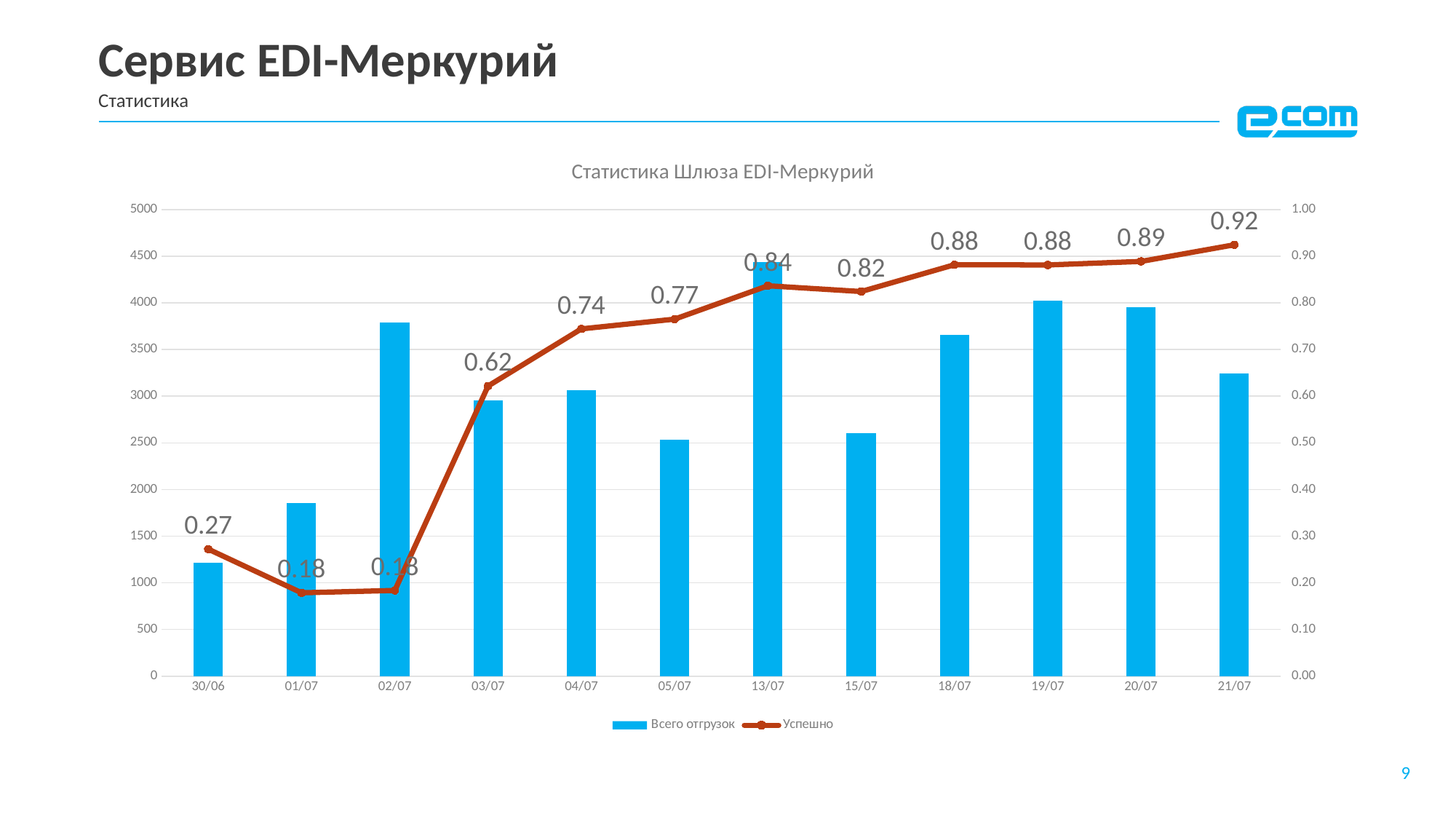

# Сервис EDI-Меркурий
Статистика

### Chart: Статистика Шлюза EDI-Меркурий

| Category | Всего отгрузок | Успешно |
|---|---|---|
| 30/06 | 1216.0 | 0.2722039473684211 |
| 01/07 | 1853.0 | 0.17862924986508366 |
| 02/07 | 3789.0 | 0.18368962787015045 |
| 03/07 | 2956.0 | 0.621786197564276 |
| 04/07 | 3065.0 | 0.7442088091353997 |
| 05/07 | 2536.0 | 0.765089722675367 |
| 13/07 | 4438.0 | 0.8366381252816584 |
| 15/07 | 2601.0 | 0.8242983467896963 |
| 18/07 | 3659.0 | 0.8816616561902159 |
| 19/07 | 4024.0 | 0.8812127236580517 |
| 20/07 | 3957.0 | 0.8888046499873642 |
| 21/07 | 3241.0 | 0.9244060475161987 |
9